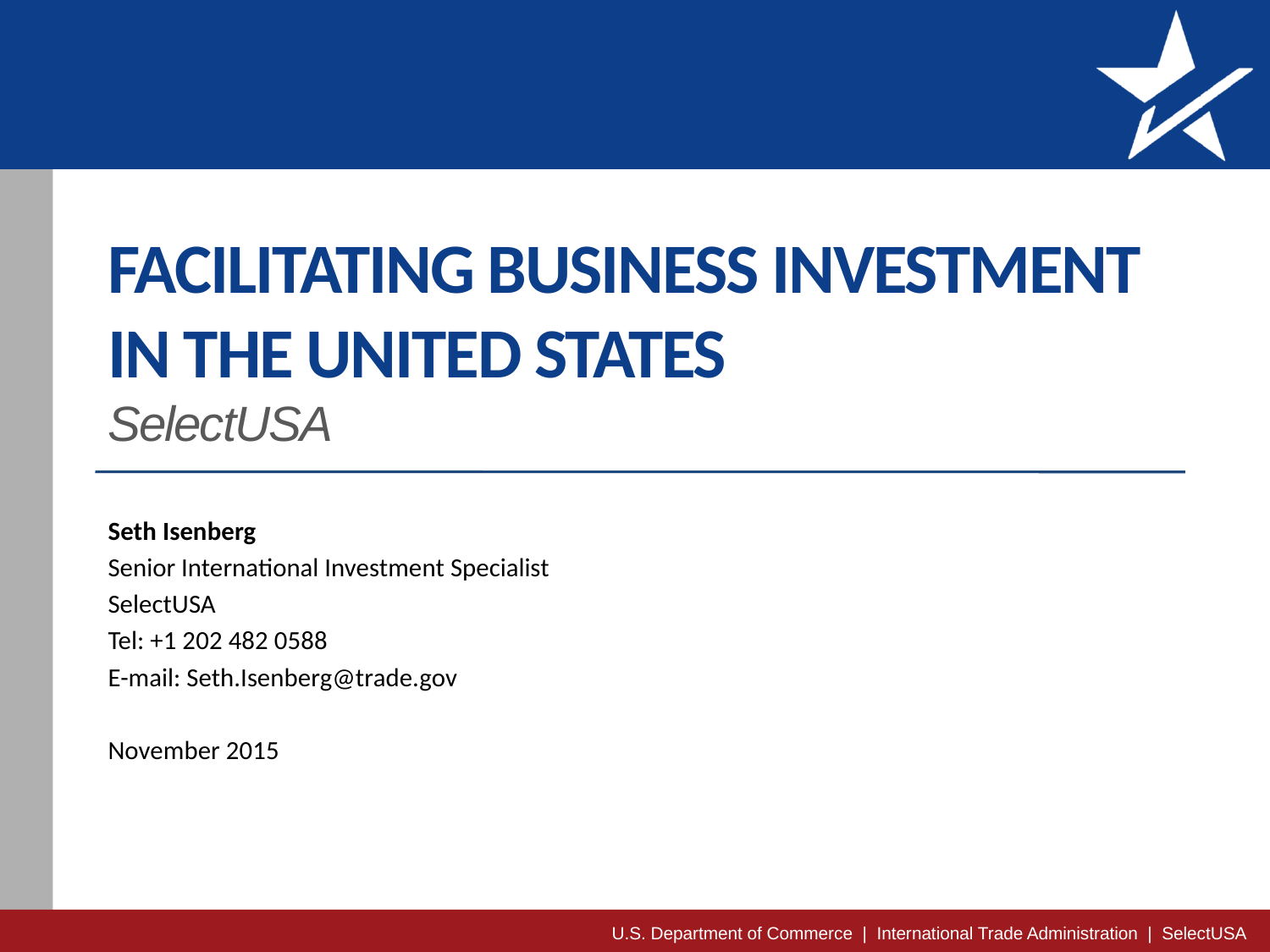

# Facilitating Business Investment in the United States SelectUSA
Seth Isenberg
Senior International Investment Specialist
SelectUSA
Tel: +1 202 482 0588
E-mail: Seth.Isenberg@trade.gov

November 2015